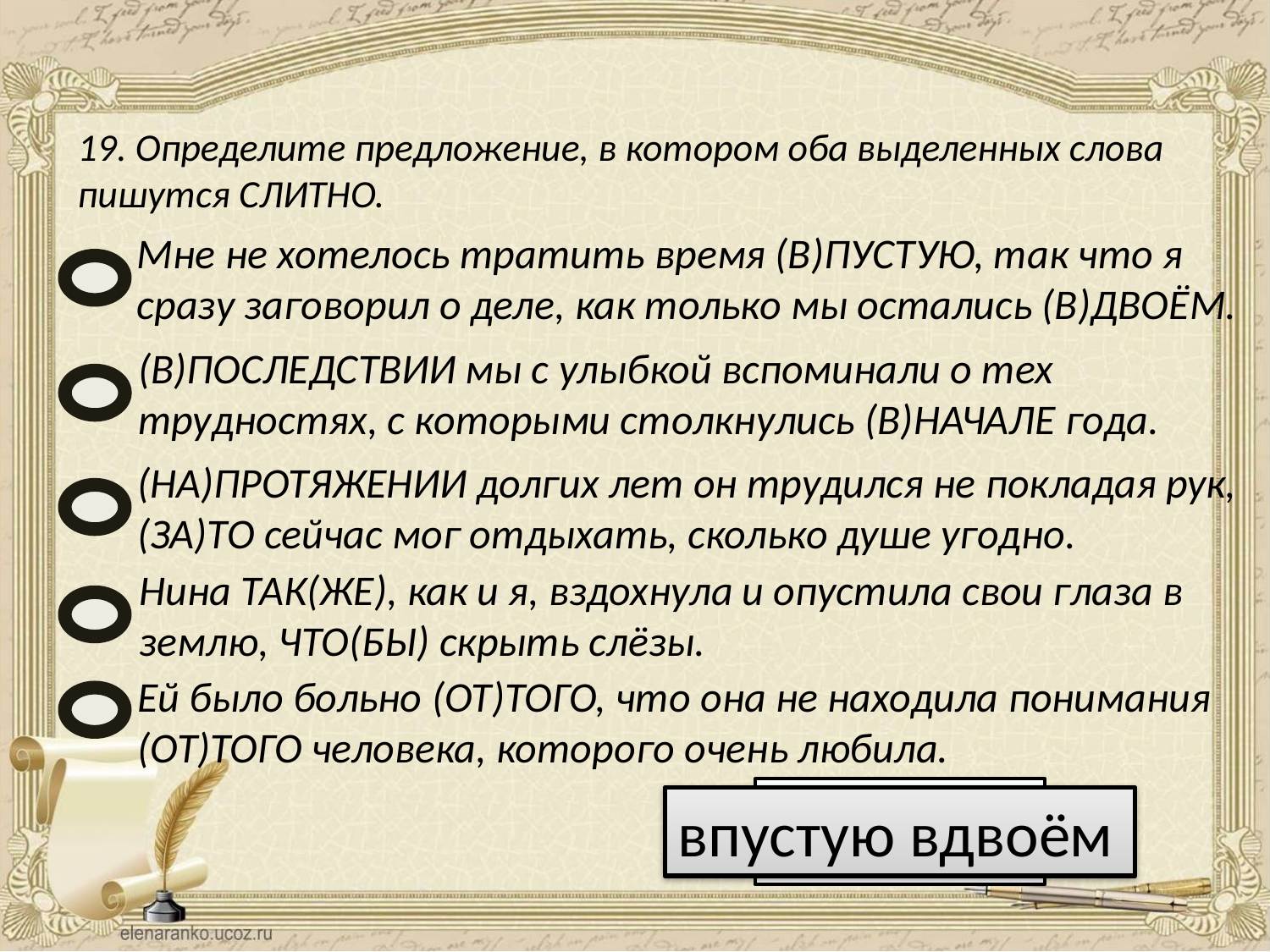

19. Определите предложение, в котором оба выделенных слова пишутся СЛИТНО.
Мне не хотелось тратить время (В)ПУСТУЮ, так что я сразу заговорил о деле, как только мы остались (В)ДВОЁМ.

(В)ПОСЛЕДСТВИИ мы с улыбкой вспоминали о тех трудностях, с которыми столкнулись (В)НАЧАЛЕ года.

(НА)ПРОТЯЖЕНИИ долгих лет он трудился не покладая рук, (ЗА)ТО сейчас мог отдыхать, сколько душе угодно.

Нина ТАК(ЖЕ), как и я, вздохнула и опустила свои глаза в землю, ЧТО(БЫ) скрыть слёзы.

Ей было больно (ОТ)ТОГО, что она не находила понимания (ОТ)ТОГО человека, которого очень любила.

Ответ
впустую вдвоём